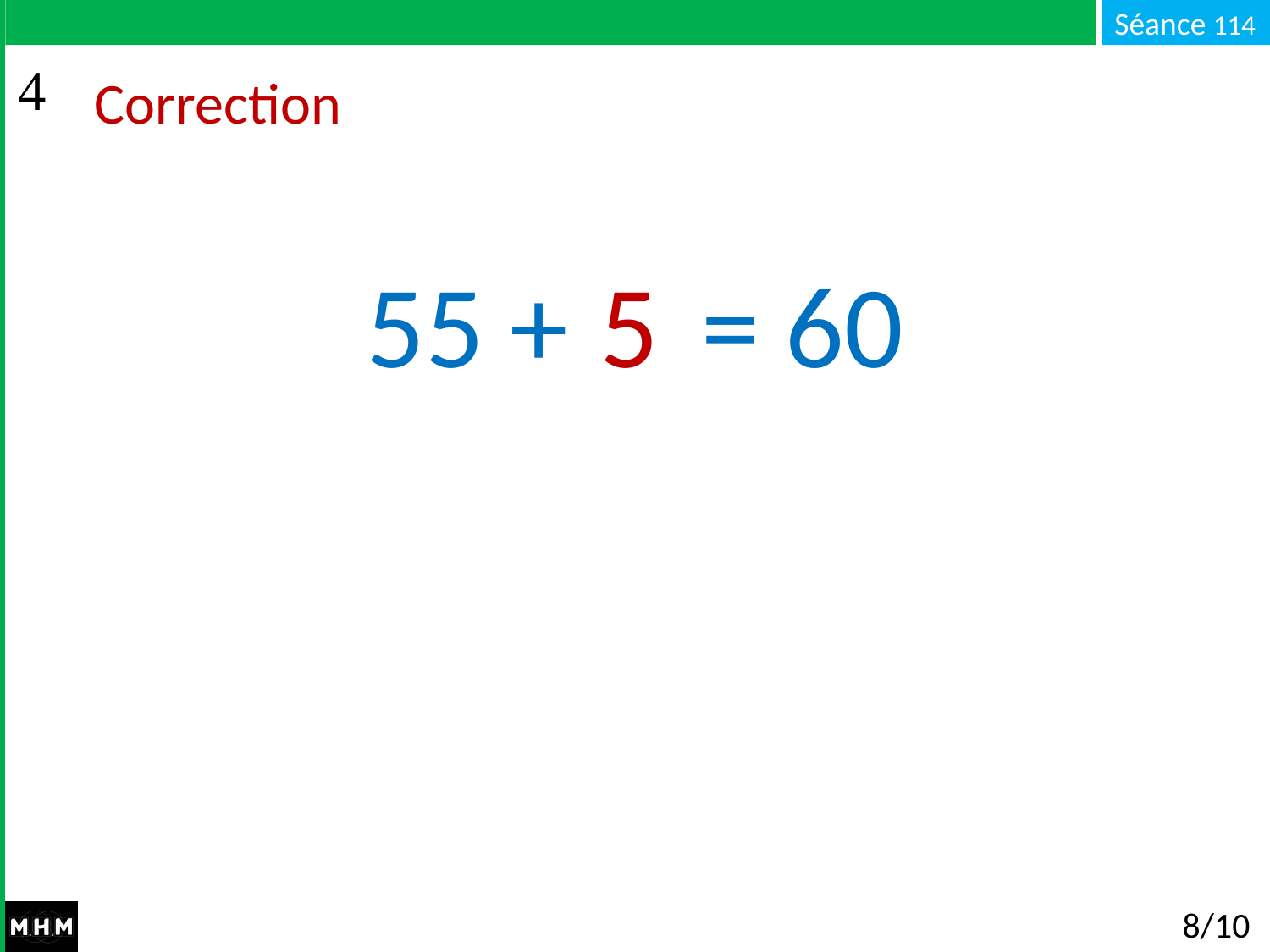

# Correction
55 + … = 60
5
8/10